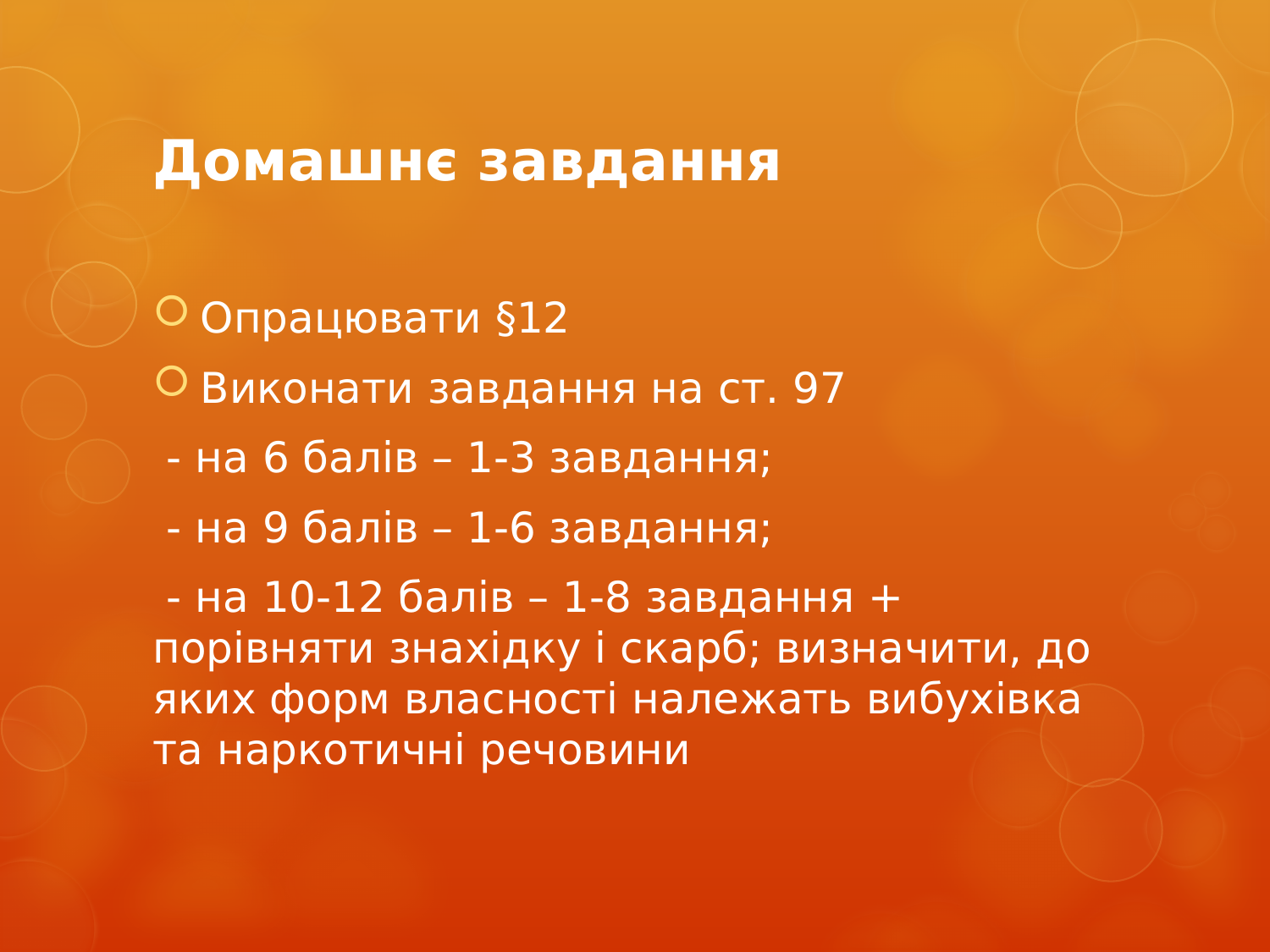

# Домашнє завдання
Опрацювати §12
Виконати завдання на ст. 97
 - на 6 балів – 1-3 завдання;
 - на 9 балів – 1-6 завдання;
 - на 10-12 балів – 1-8 завдання +   порівняти знахідку і скарб; визначити, до яких форм власності належать вибухівка та наркотичні речовини